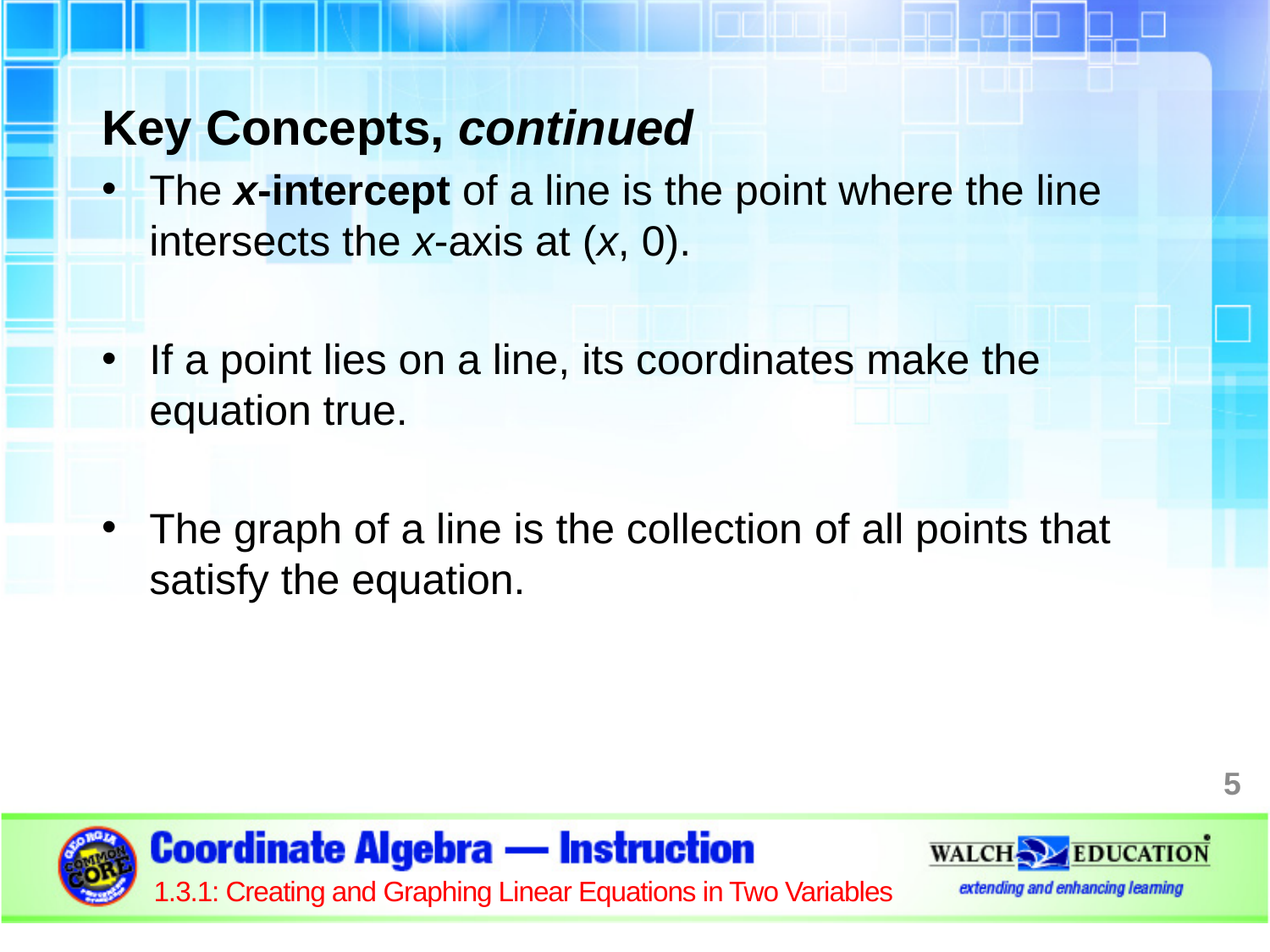

Key Concepts, continued
The x-intercept of a line is the point where the line intersects the x-axis at (x, 0).

If a point lies on a line, its coordinates make the equation true.

The graph of a line is the collection of all points that satisfy the equation.
5
1.3.1: Creating and Graphing Linear Equations in Two Variables